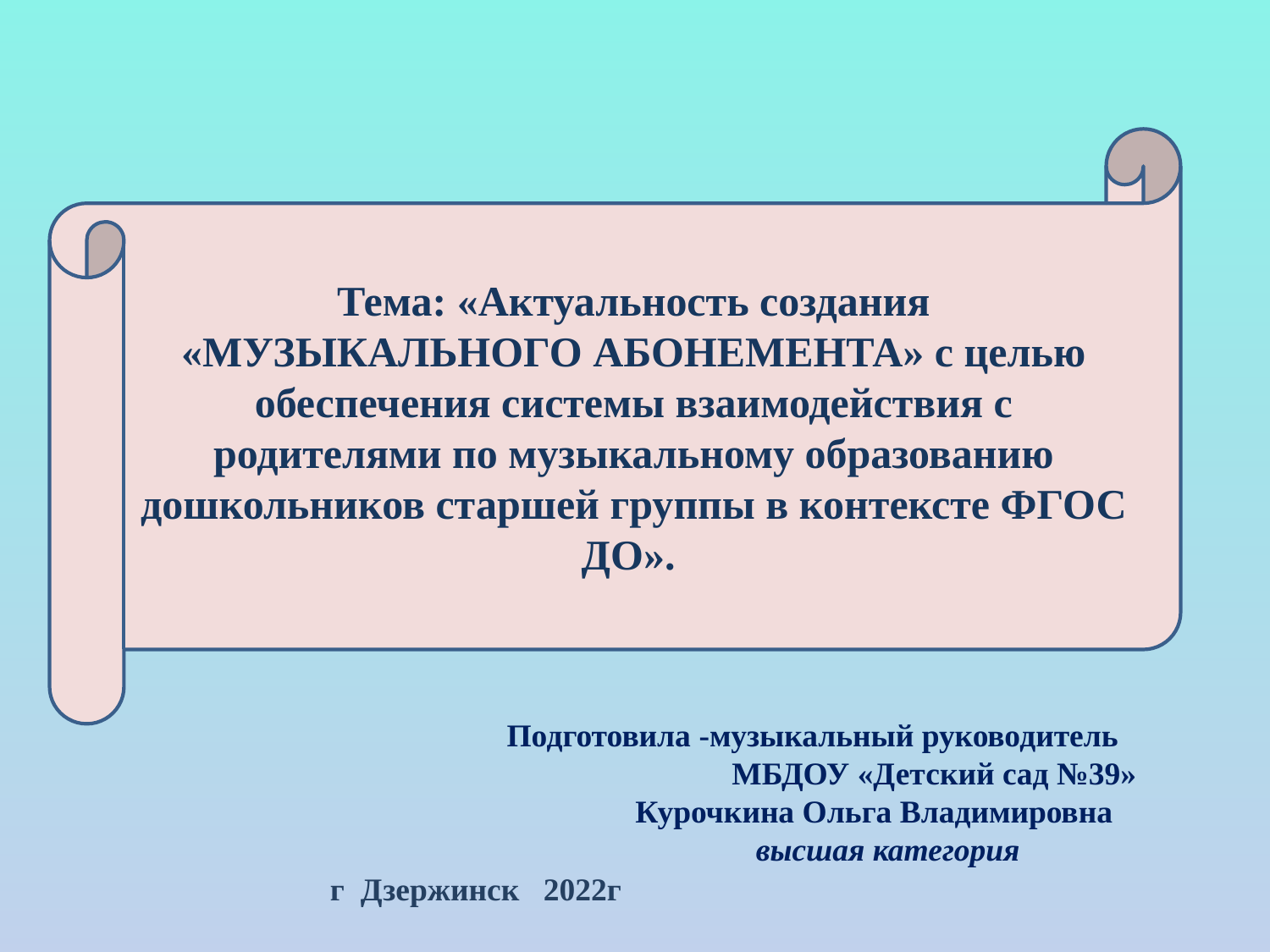

Тема: «Актуальность создания «МУЗЫКАЛЬНОГО АБОНЕМЕНТА» с целью обеспечения системы взаимодействия с родителями по музыкальному образованию дошкольников старшей группы в контексте ФГОС ДО».
 Подготовила -музыкальный руководитель
                             МБДОУ «Детский сад №39»
                 Курочкина Ольга Владимировна
                                высшая категория

г  Дзержинск   2022г